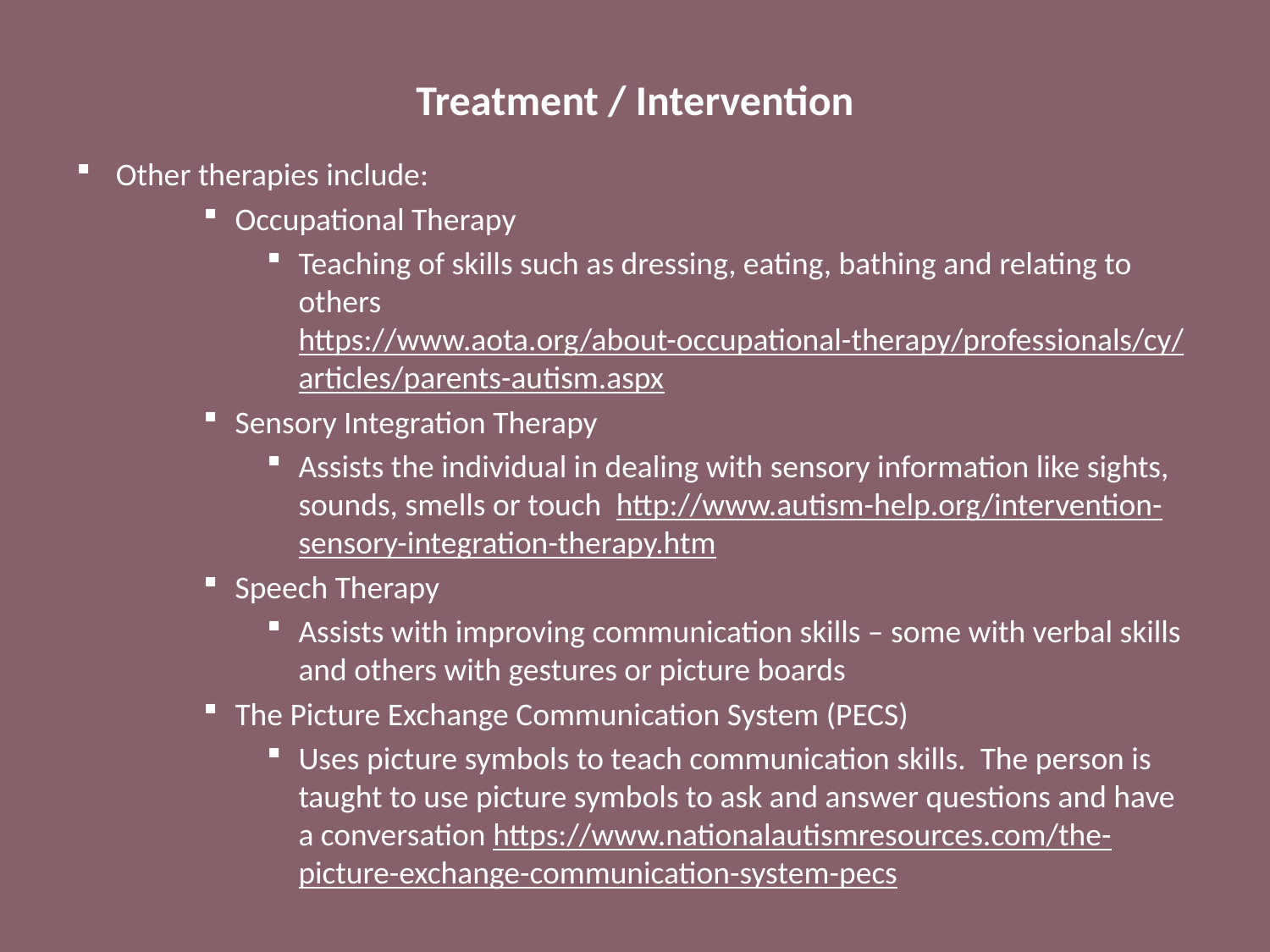

# Treatment / Intervention
Other therapies include:
Occupational Therapy
Teaching of skills such as dressing, eating, bathing and relating to others  https://www.aota.org/about-occupational-therapy/professionals/cy/articles/parents-autism.aspx
Sensory Integration Therapy
Assists the individual in dealing with sensory information like sights, sounds, smells or touch  http://www.autism-help.org/intervention-sensory-integration-therapy.htm
Speech Therapy
Assists with improving communication skills – some with verbal skills and others with gestures or picture boards
The Picture Exchange Communication System (PECS)
Uses picture symbols to teach communication skills.  The person is taught to use picture symbols to ask and answer questions and have a conversation https://www.nationalautismresources.com/the-picture-exchange-communication-system-pecs